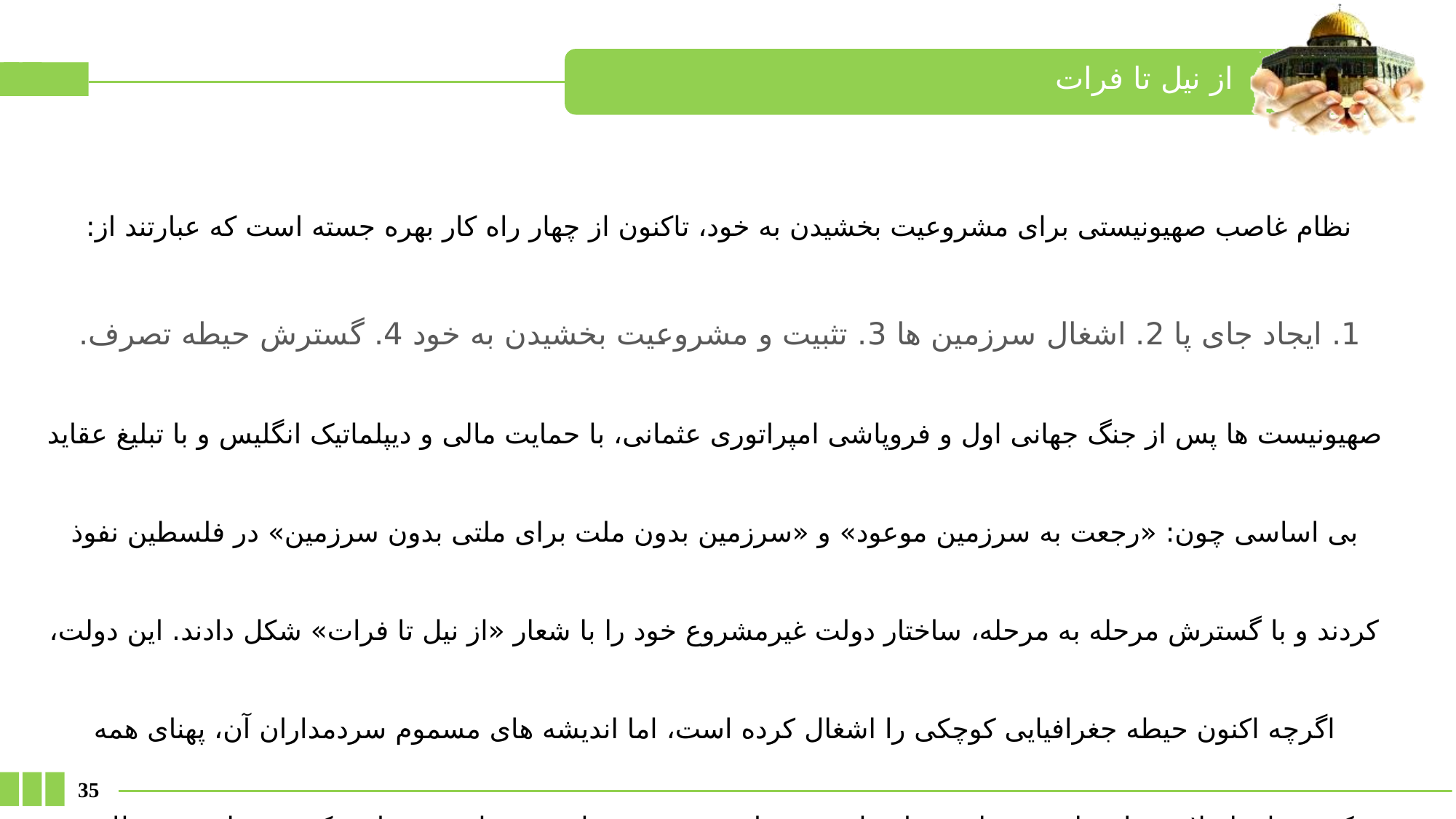

از نیل تا فرات

نظام غاصب صهیونیستی برای مشروعیت بخشیدن به خود، تاکنون از چهار راه کار بهره جسته است که عبارتند از:
1. ایجاد جای پا 2. اشغال سرزمین ها 3. تثبیت و مشروعیت بخشیدن به خود 4. گسترش حیطه تصرف.
صهیونیست ها پس از جنگ جهانی اول و فروپاشی امپراتوری عثمانی، با حمایت مالی و دیپلماتیک انگلیس و با تبلیغ عقاید بی اساسی چون: «رجعت به سرزمین موعود» و «سرزمین بدون ملت برای ملتی بدون سرزمین» در فلسطین نفوذ کردند و با گسترش مرحله به مرحله، ساختار دولت غیرمشروع خود را با شعار «از نیل تا فرات» شکل دادند. این دولت، اگرچه اکنون حیطه جغرافیایی کوچکی را اشغال کرده است، اما اندیشه های مسموم سردمداران آن، پهنای همه کشورهای اسلامی را نشانه رفته است. این امر بیش از هر چیز، هشیاری و بیداری رهبران فکری، سیاسی و نظامی کشورهای مسلمان را می طلبد.